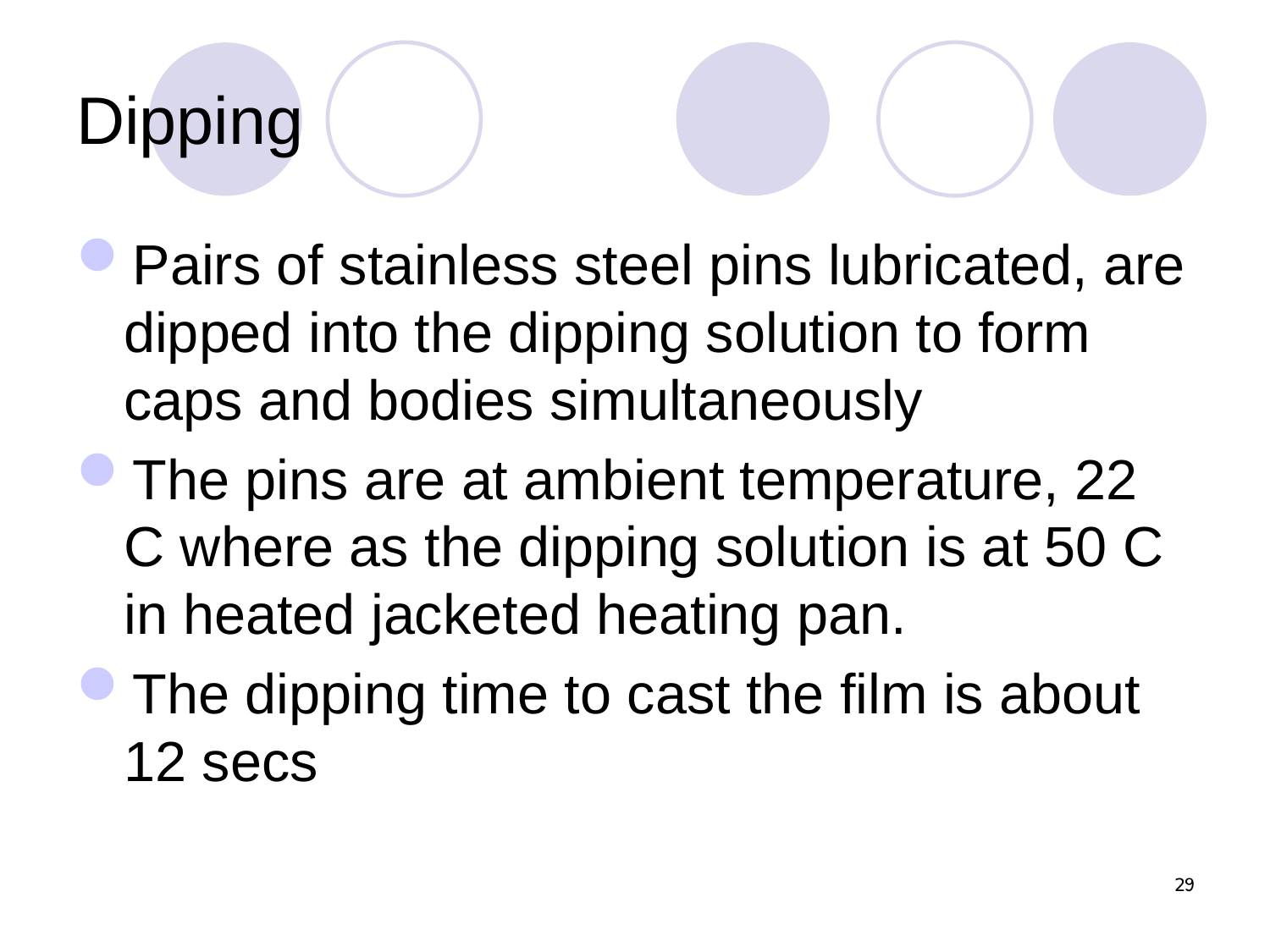

# Dipping
Pairs of stainless steel pins lubricated, are dipped into the dipping solution to form caps and bodies simultaneously
The pins are at ambient temperature, 22 C where as the dipping solution is at 50 C in heated jacketed heating pan.
The dipping time to cast the film is about 12 secs
29